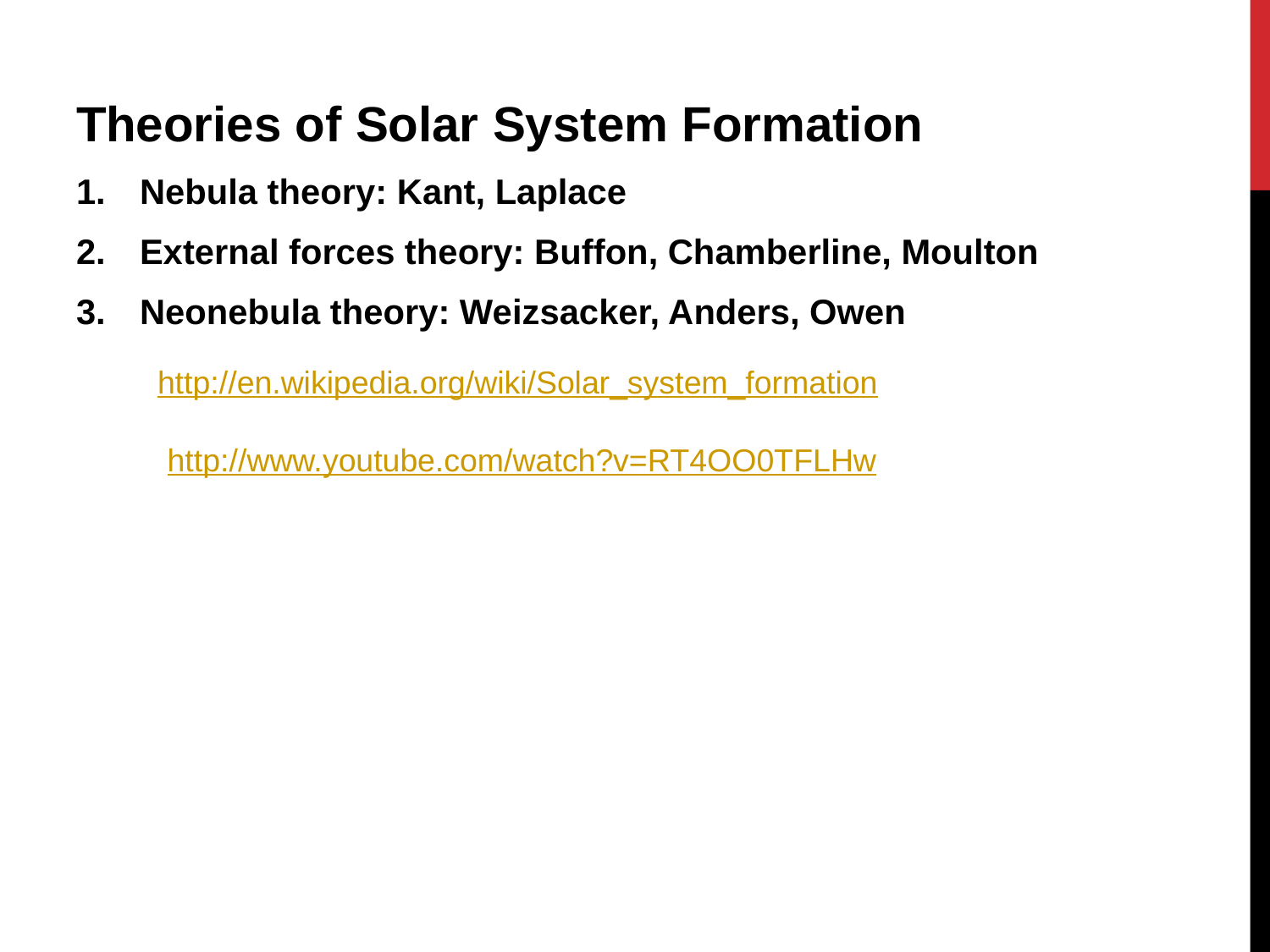

Theories of Solar System Formation
Nebula theory: Kant, Laplace
External forces theory: Buffon, Chamberline, Moulton
Neonebula theory: Weizsacker, Anders, Owen
http://en.wikipedia.org/wiki/Solar_system_formation
http://www.youtube.com/watch?v=RT4OO0TFLHw